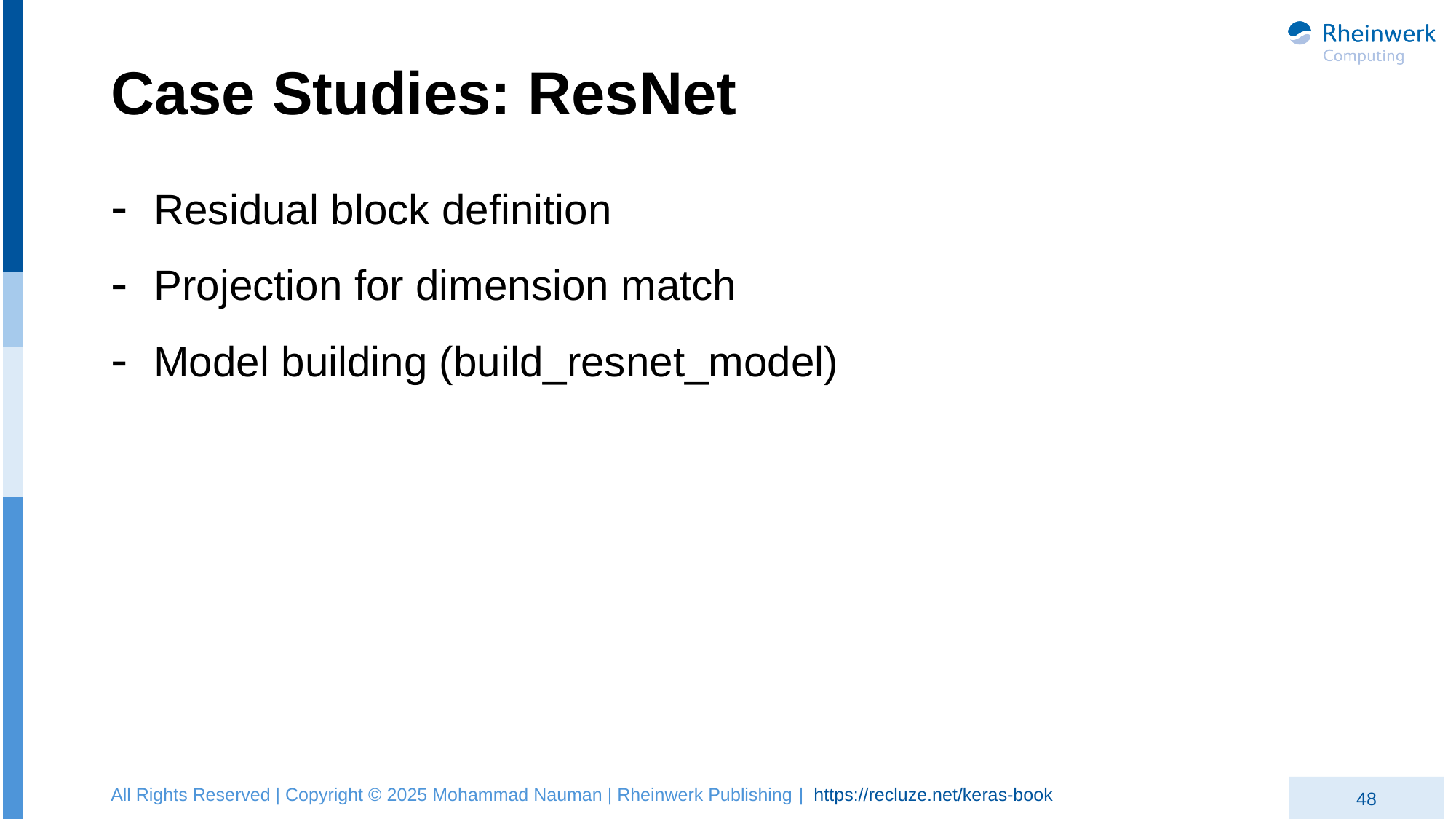

# Case Studies: ResNet
Residual block definition
Projection for dimension match
Model building (build_resnet_model)